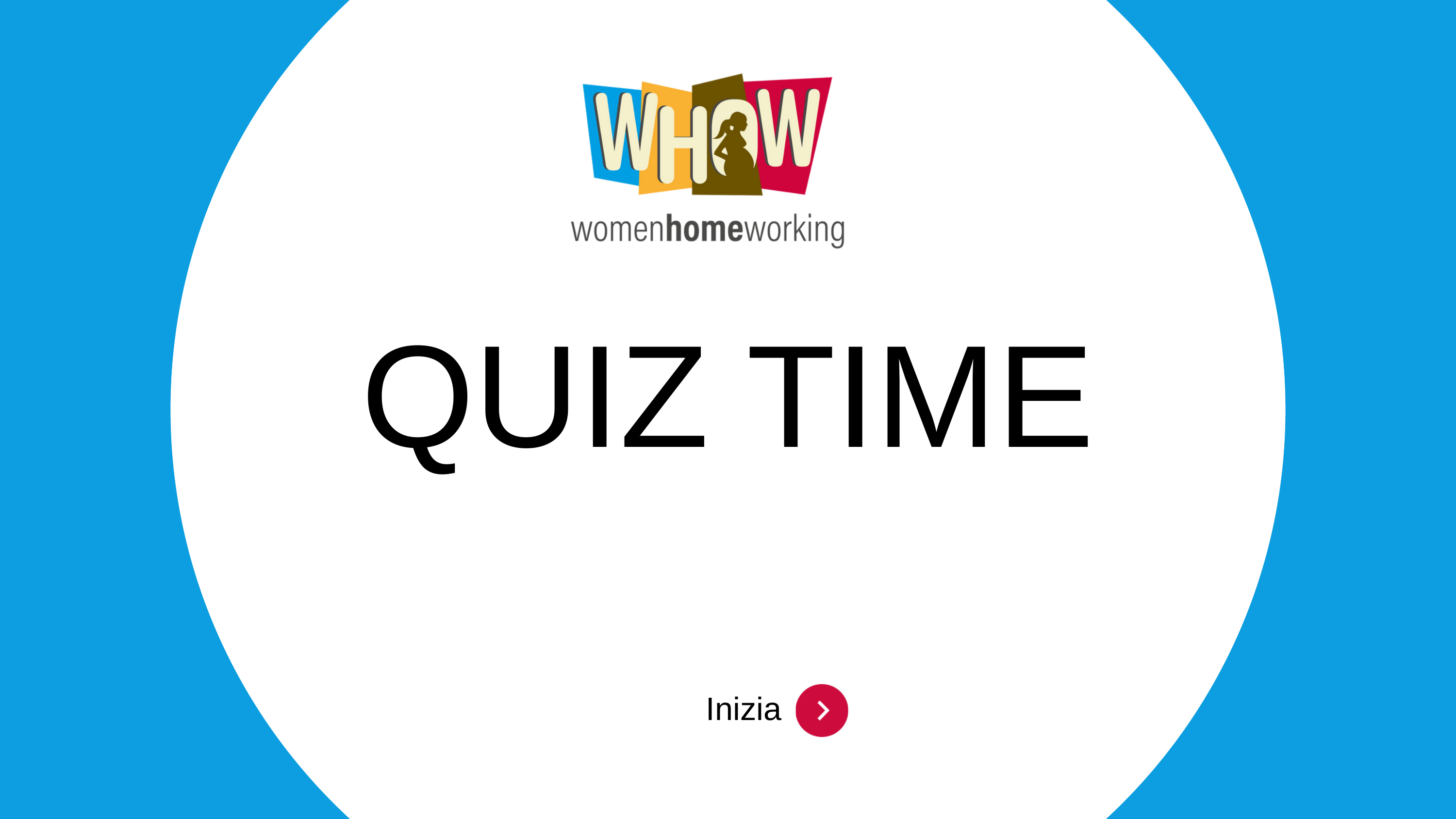

QUIZ TIME
Vraie ou Fake News?

Inizia